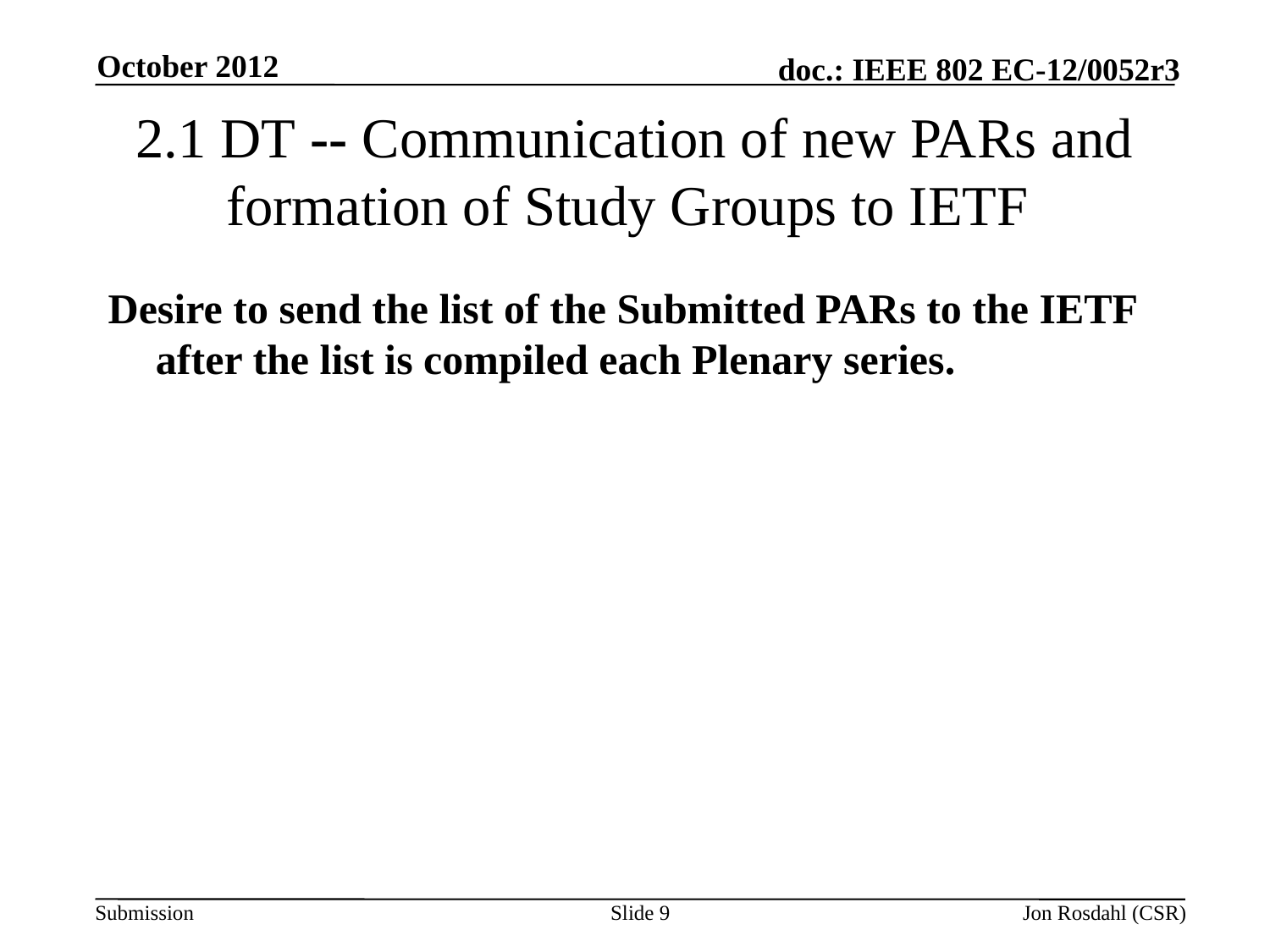

October 2012
# 2.1 DT -- Communication of new PARs and formation of Study Groups to IETF
Desire to send the list of the Submitted PARs to the IETF after the list is compiled each Plenary series.

Slide 9
Jon Rosdahl (CSR)